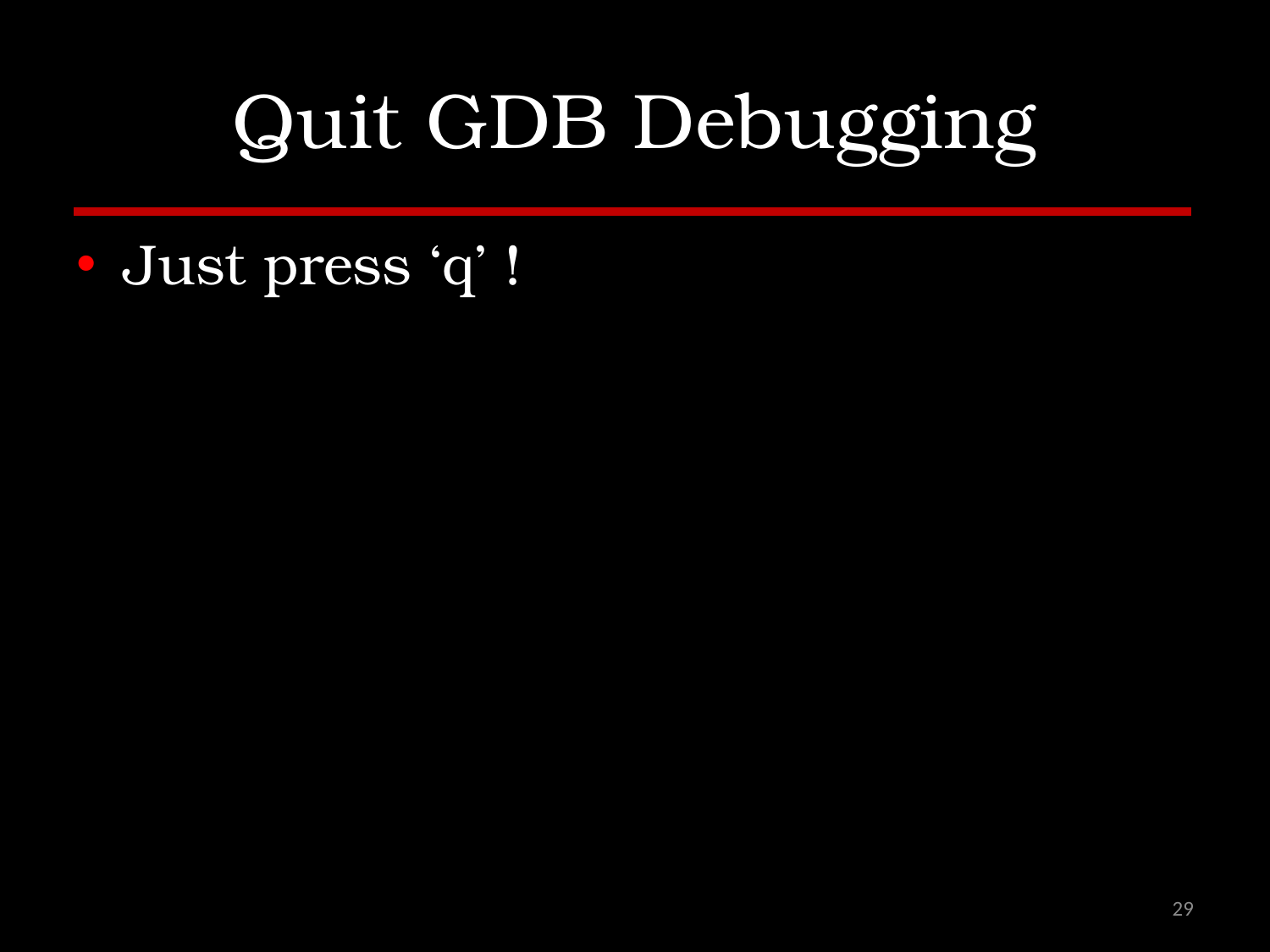

# Quit GDB Debugging
Just press ‘q’ !
29